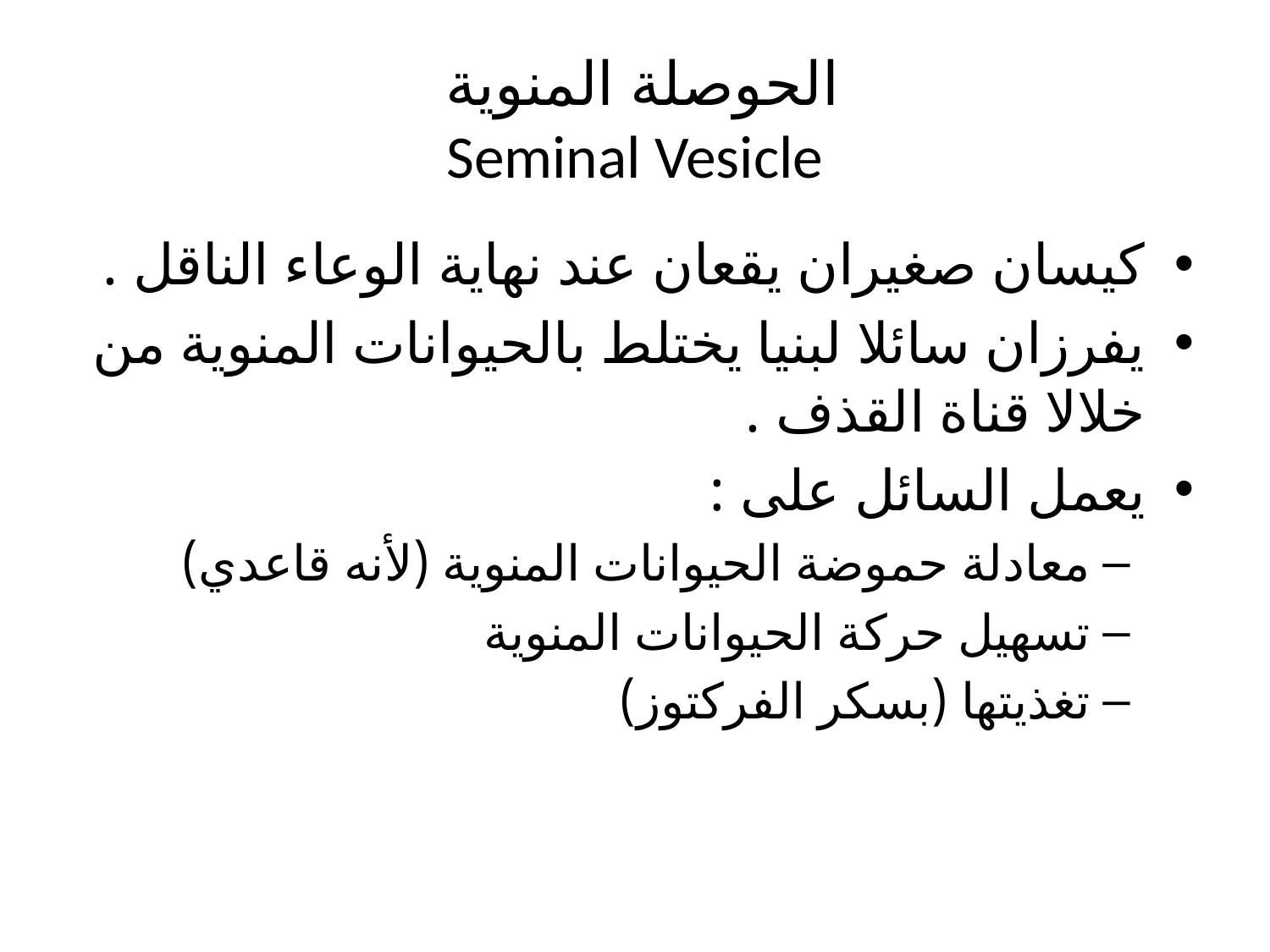

# الحوصلة المنوية Seminal Vesicle
كيسان صغيران يقعان عند نهاية الوعاء الناقل .
يفرزان سائلا لبنيا يختلط بالحيوانات المنوية من خلالا قناة القذف .
يعمل السائل على :
معادلة حموضة الحيوانات المنوية (لأنه قاعدي)
تسهيل حركة الحيوانات المنوية
تغذيتها (بسكر الفركتوز)